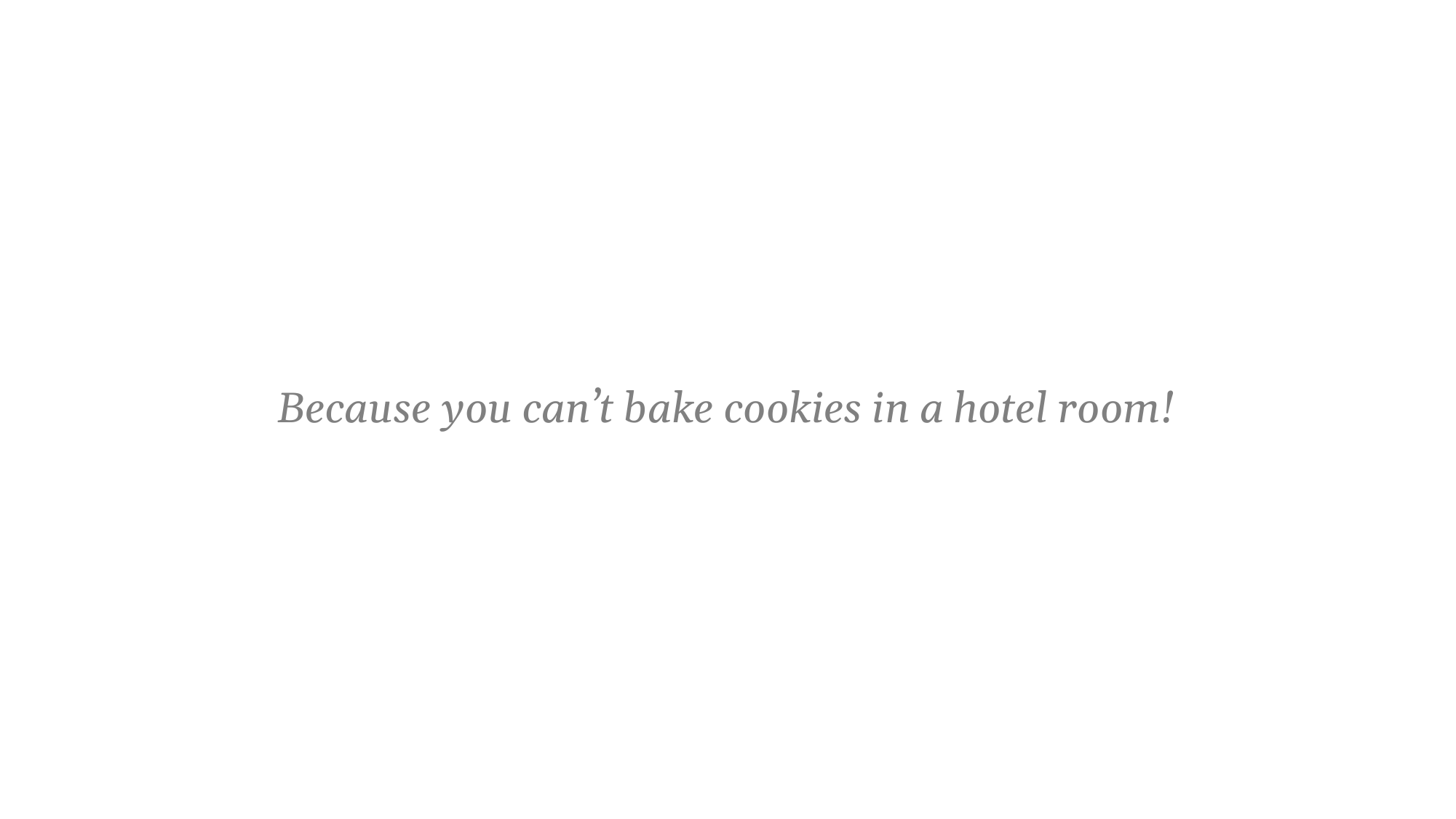

Because you can’t bake cookies in a hotel room!